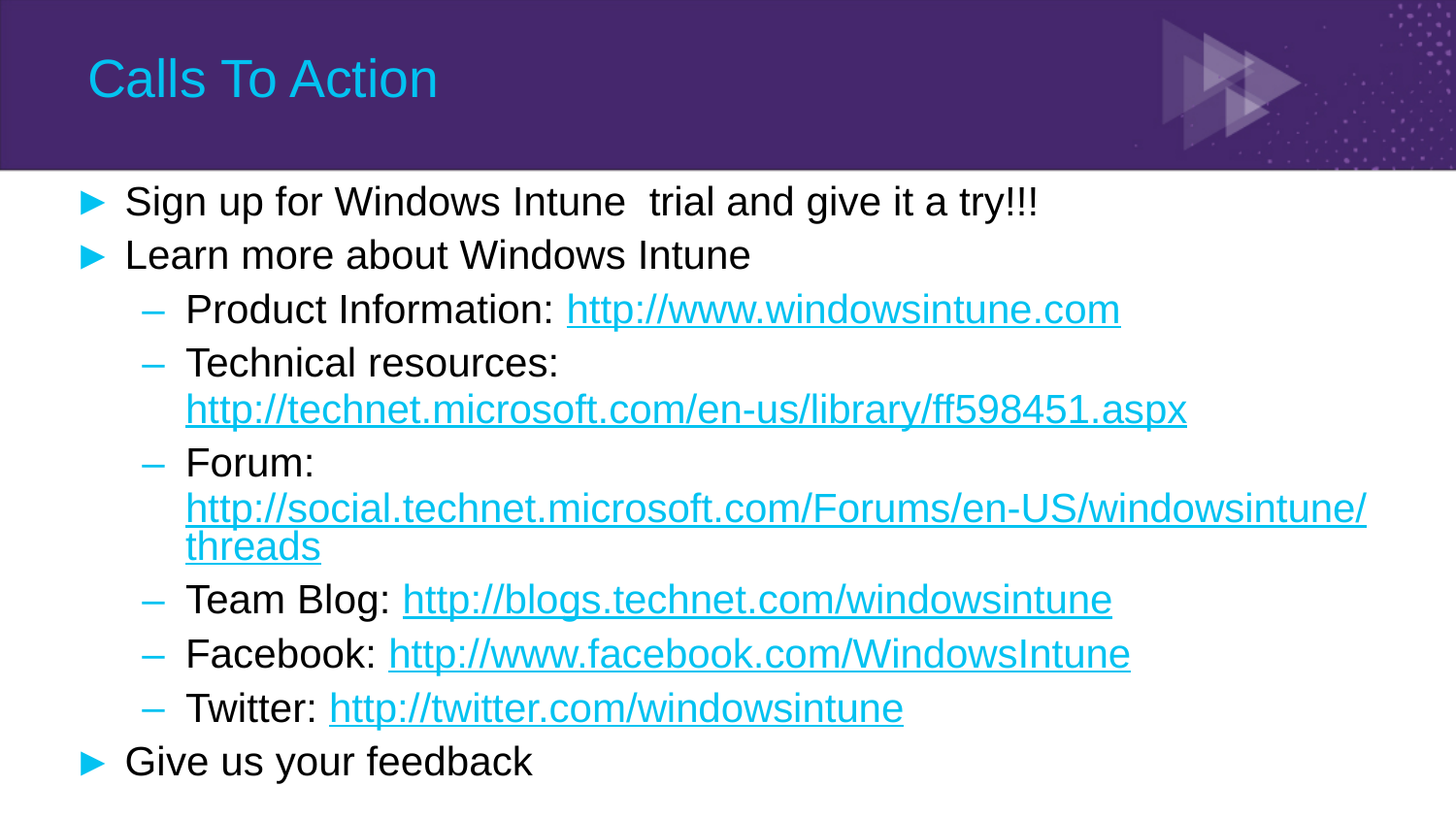

# Calls To Action
Sign up for Windows Intune  trial and give it a try!!!
Learn more about Windows Intune
Product Information: http://www.windowsintune.com
Technical resources: http://technet.microsoft.com/en-us/library/ff598451.aspx
Forum: http://social.technet.microsoft.com/Forums/en-US/windowsintune/threads
Team Blog: http://blogs.technet.com/windowsintune
Facebook: http://www.facebook.com/WindowsIntune
Twitter: http://twitter.com/windowsintune
Give us your feedback